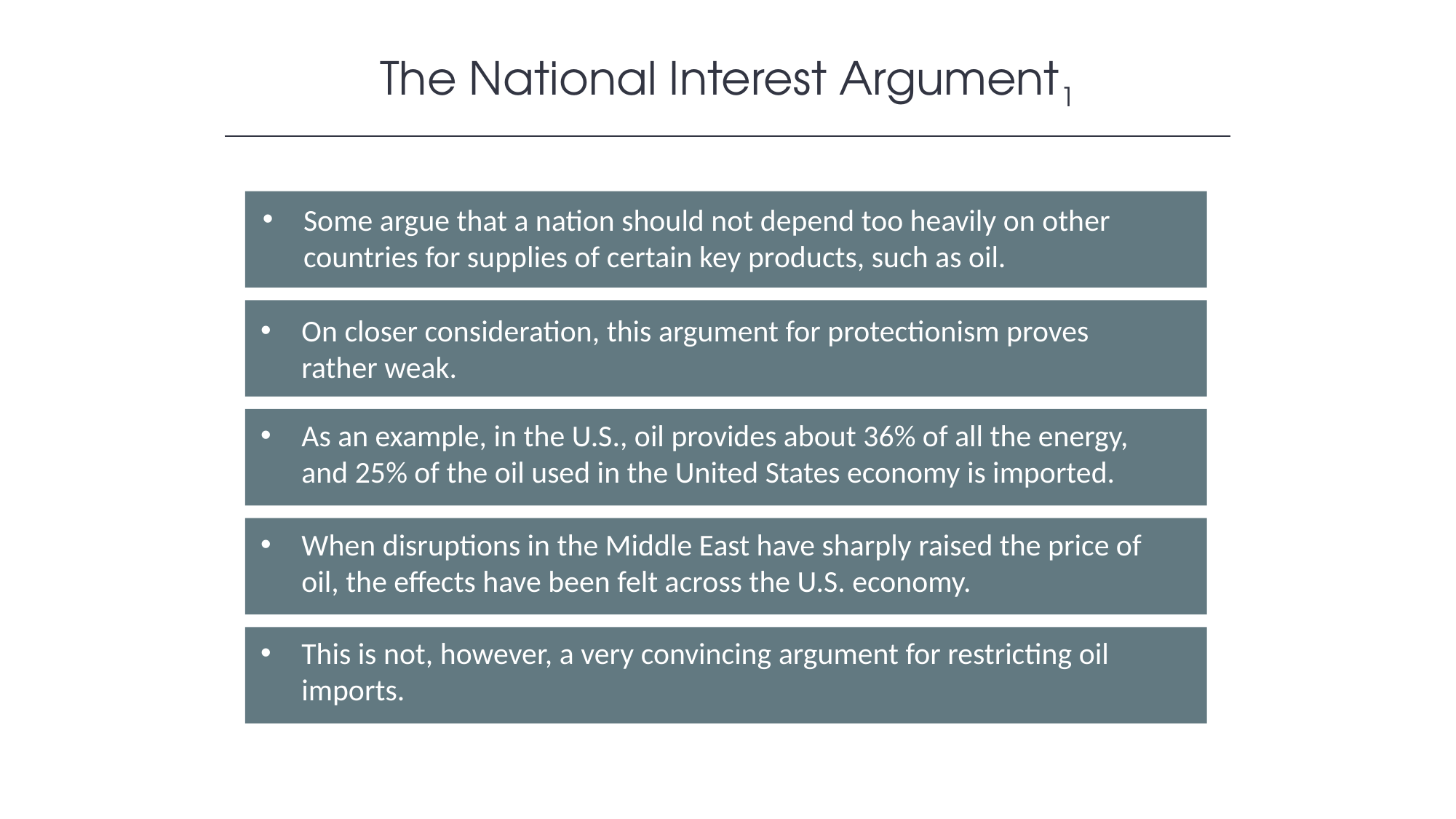

The National Interest Argument1

Some argue that a nation should not depend too heavily on other countries for supplies of certain key products, such as oil.

On closer consideration, this argument for protectionism proves rather weak.

As an example, in the U.S., oil provides about 36% of all the energy, and 25% of the oil used in the United States economy is imported.

When disruptions in the Middle East have sharply raised the price of oil, the effects have been felt across the U.S. economy.

This is not, however, a very convincing argument for restricting oil imports.